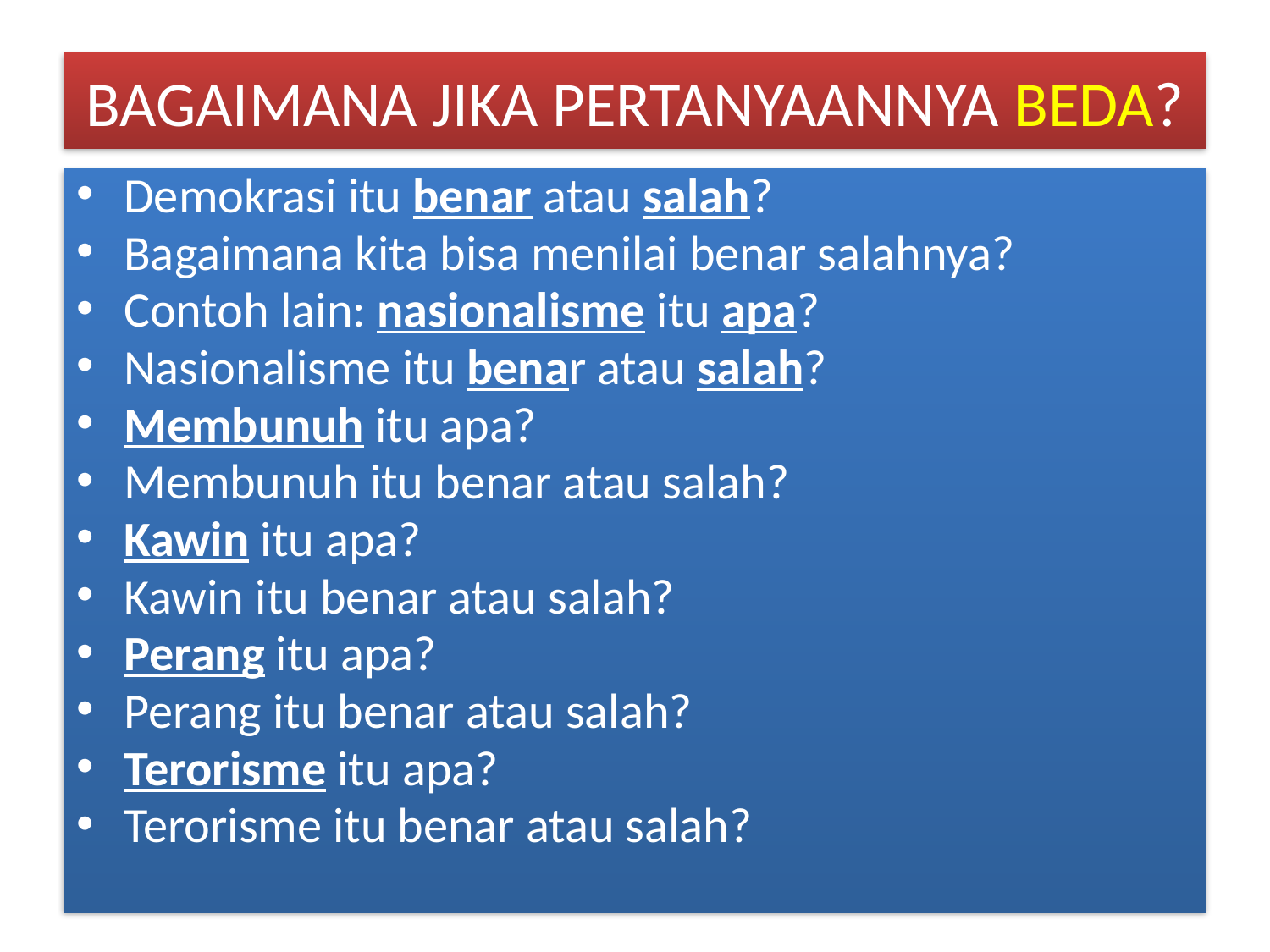

# BAGAIMANA JIKA PERTANYAANNYA BEDA?
Demokrasi itu benar atau salah?
Bagaimana kita bisa menilai benar salahnya?
Contoh lain: nasionalisme itu apa?
Nasionalisme itu benar atau salah?
Membunuh itu apa?
Membunuh itu benar atau salah?
Kawin itu apa?
Kawin itu benar atau salah?
Perang itu apa?
Perang itu benar atau salah?
Terorisme itu apa?
Terorisme itu benar atau salah?